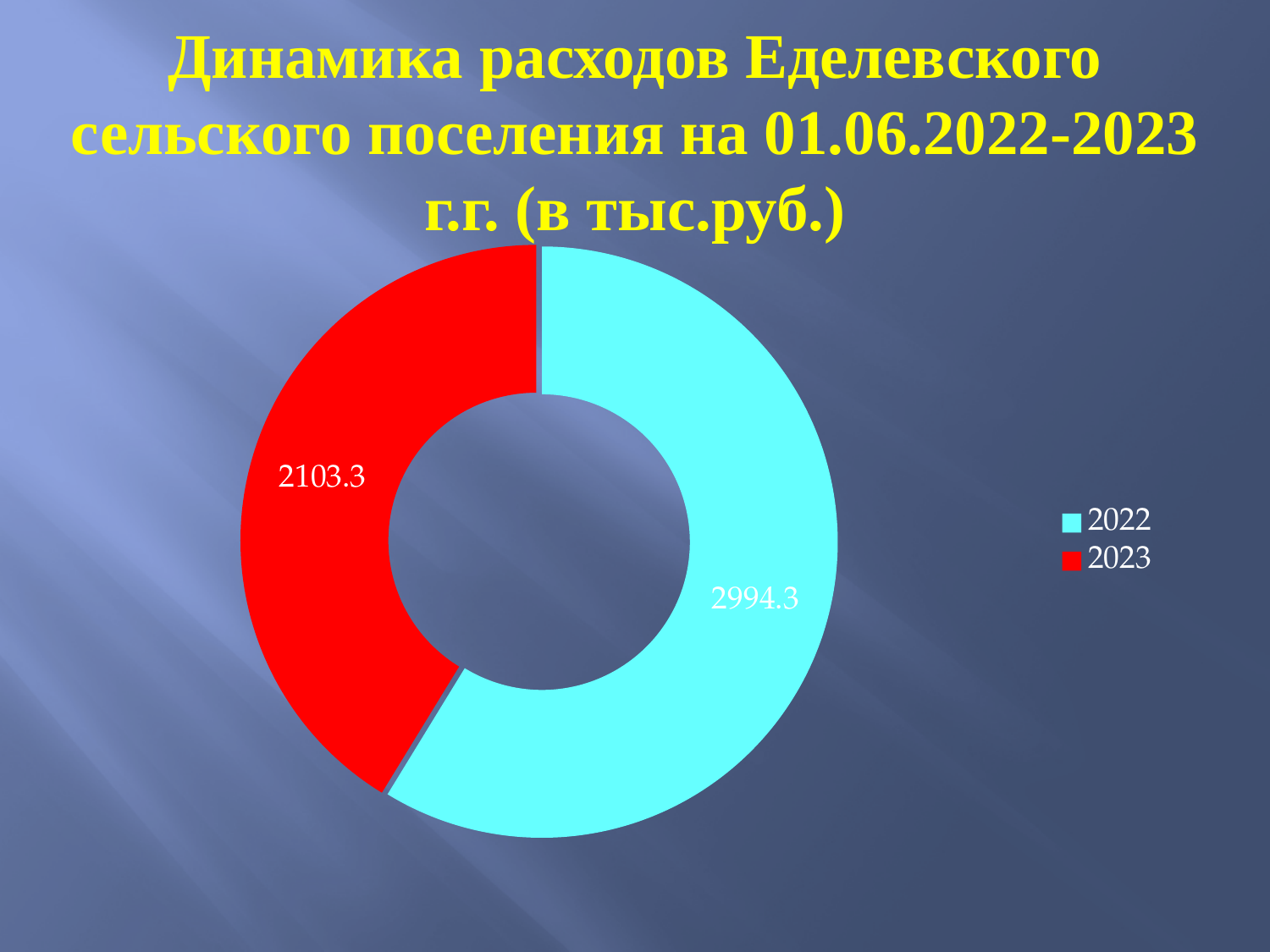

# Динамика расходов Еделевского сельского поселения на 01.06.2022-2023 г.г. (в тыс.руб.)

### Chart

| Category | Столбец2 |
|---|---|
| 2022 | 2994.3 |
| 2023 | 2103.3 |